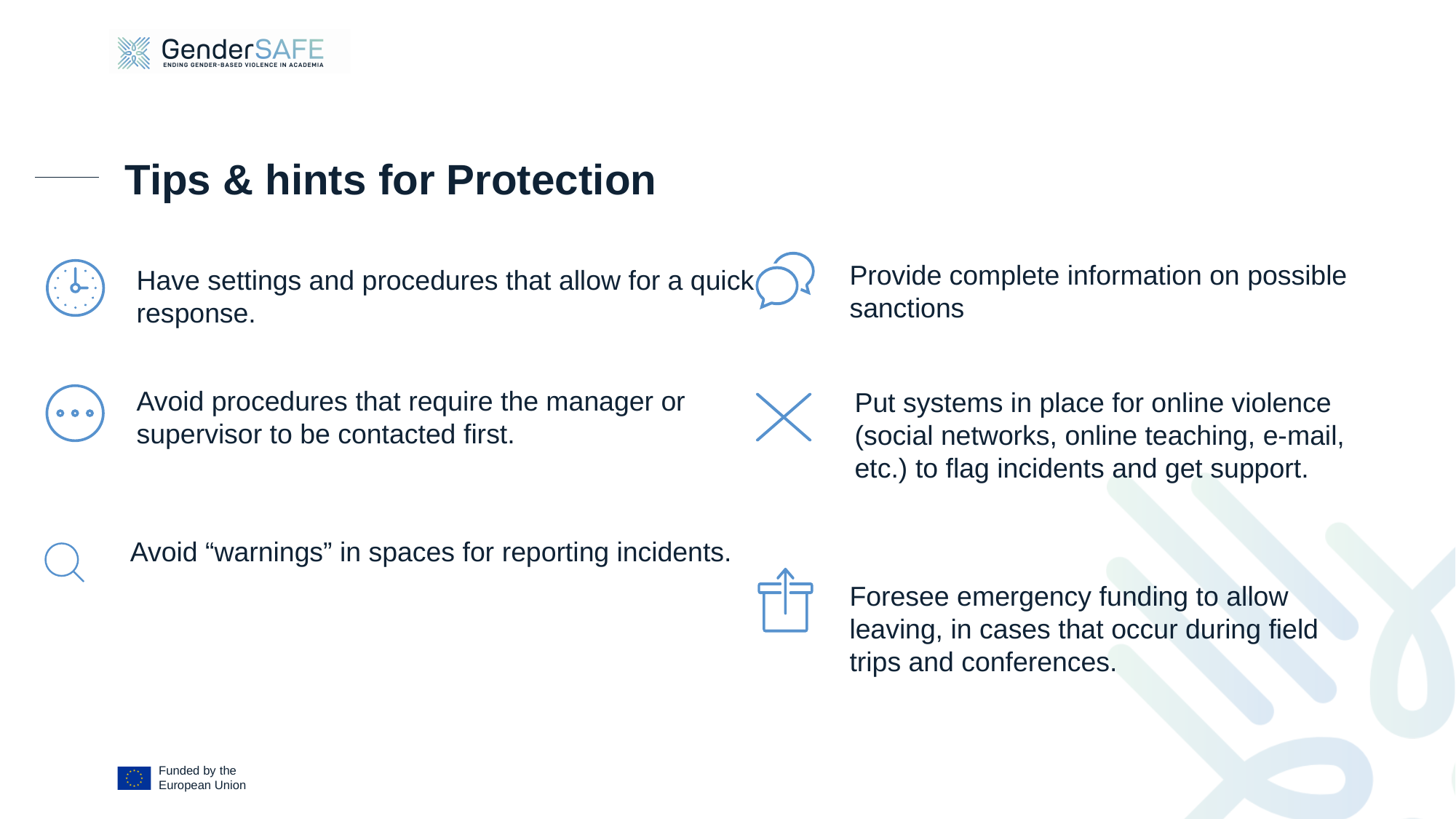

# Tips & hints for Protection

Provide complete information on possible sanctions
Have settings and procedures that allow for a quick response.

Avoid procedures that require the manager or supervisor to be contacted first.
Put systems in place for online violence (social networks, online teaching, e-mail, etc.) to flag incidents and get support.

Avoid “warnings” in spaces for reporting incidents.

Foresee emergency funding to allow leaving, in cases that occur during field trips and conferences.